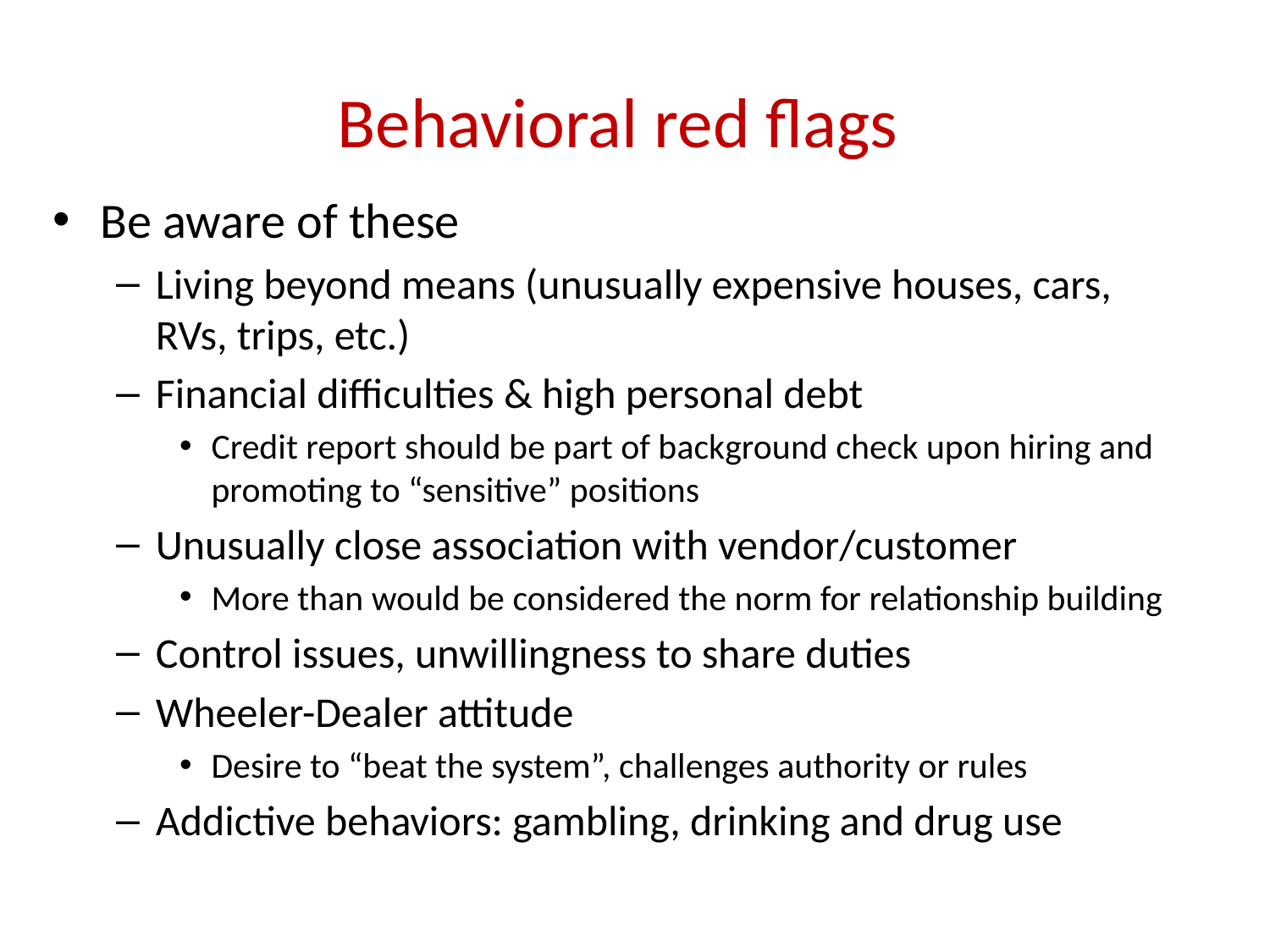

# Behavioral red flags
Be aware of these
Living beyond means (unusually expensive houses, cars, RVs, trips, etc.)
Financial difficulties & high personal debt
Credit report should be part of background check upon hiring and promoting to “sensitive” positions
Unusually close association with vendor/customer
More than would be considered the norm for relationship building
Control issues, unwillingness to share duties
Wheeler-Dealer attitude
Desire to “beat the system”, challenges authority or rules
Addictive behaviors: gambling, drinking and drug use